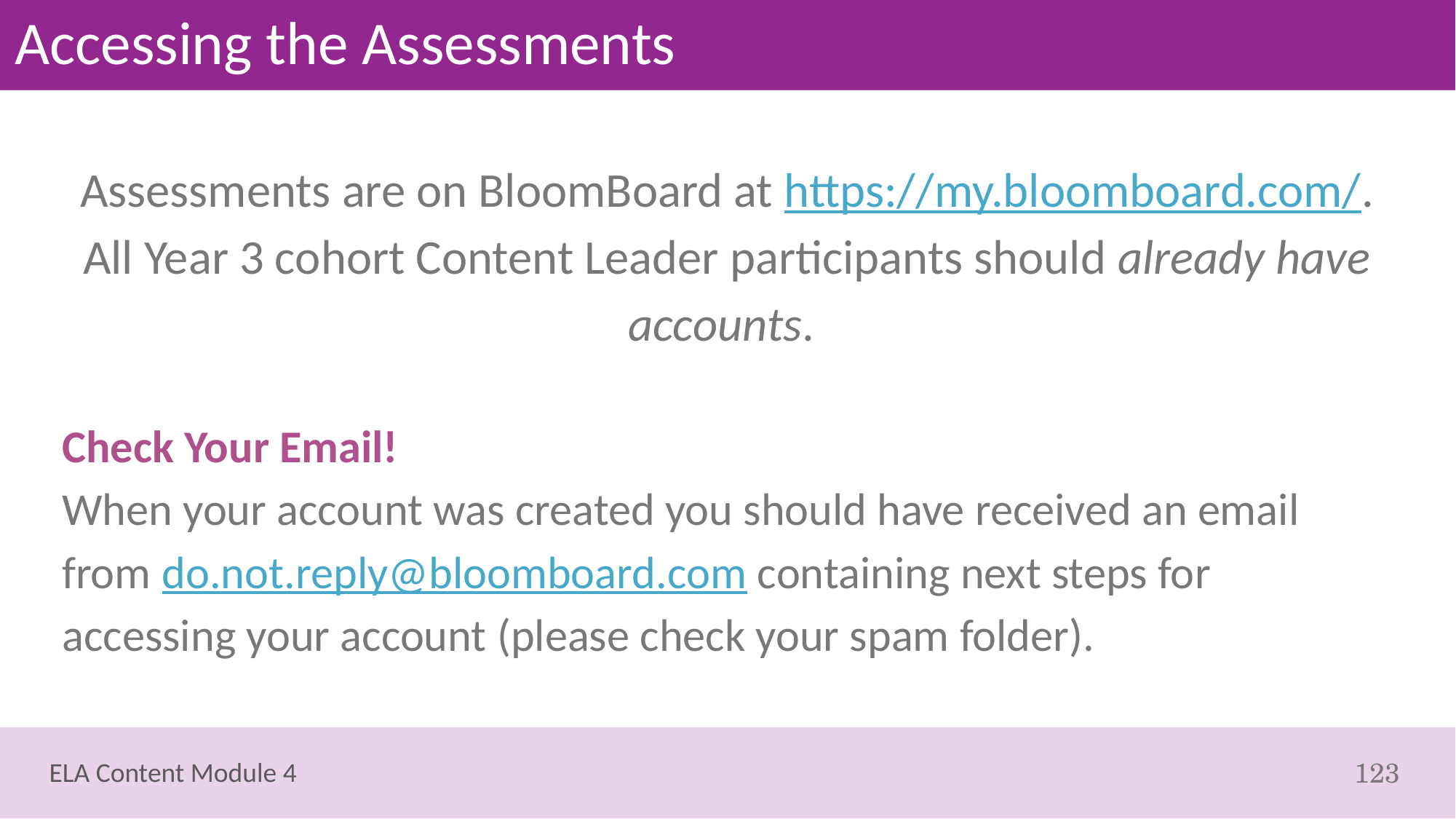

# Accessing the Assessments
Assessments are on BloomBoard at https://my.bloomboard.com/. All Year 3 cohort Content Leader participants should already have accounts.

Check Your Email!
When your account was created you should have received an email from do.not.reply@bloomboard.com containing next steps for accessing your account (please check your spam folder).
123